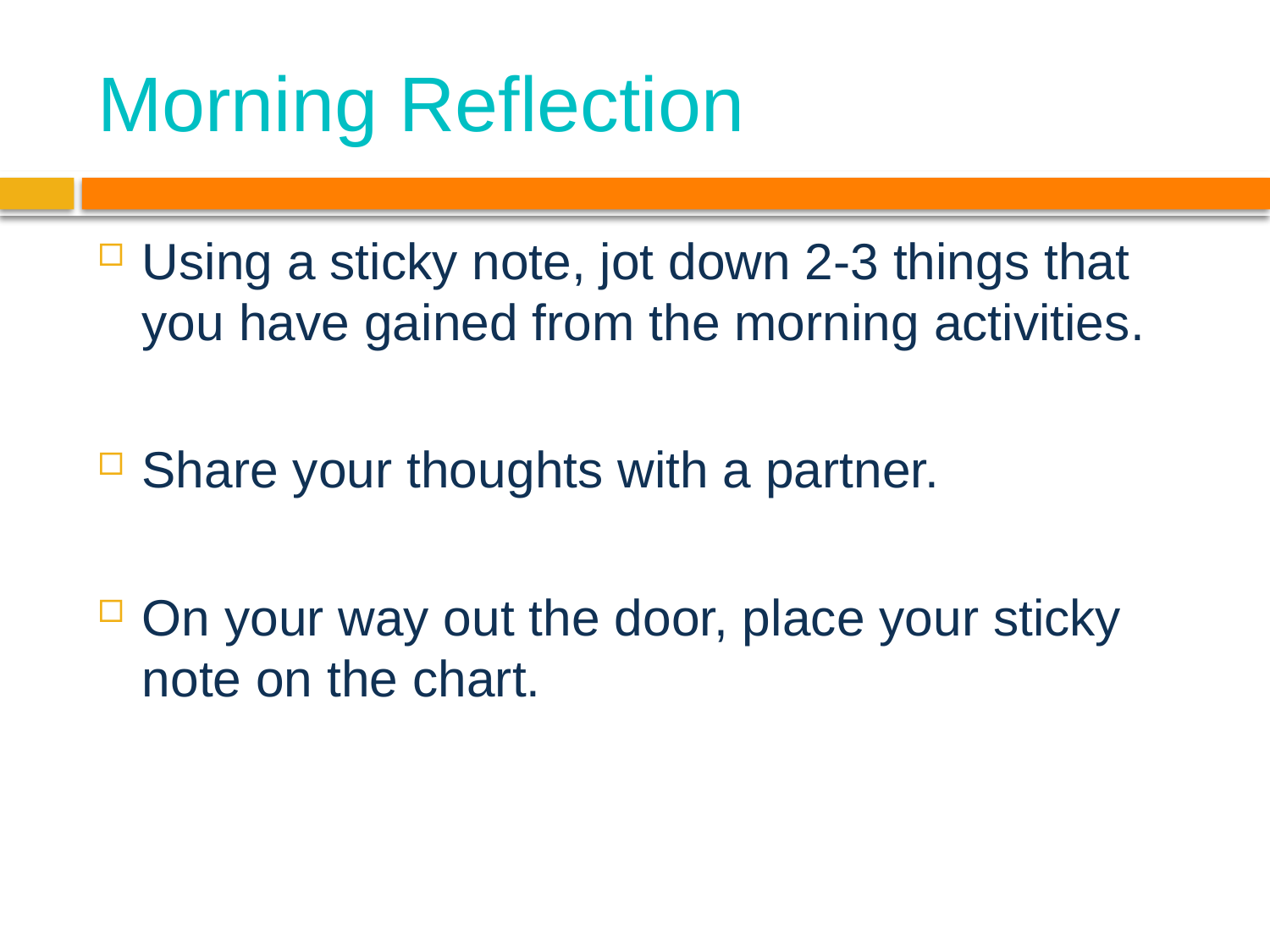

# Morning Reflection
Using a sticky note, jot down 2-3 things that you have gained from the morning activities.

Share your thoughts with a partner.

On your way out the door, place your sticky note on the chart.